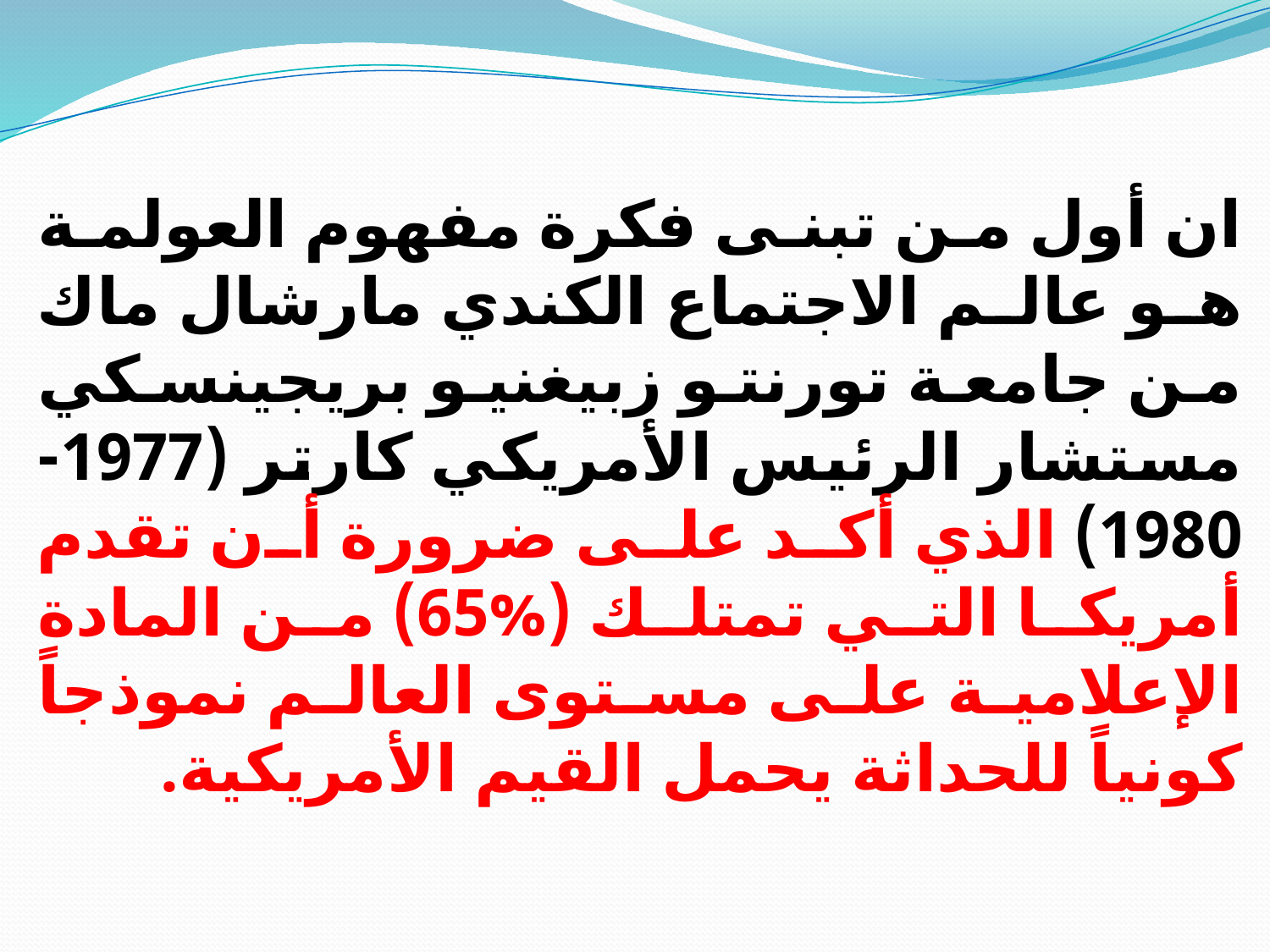

ان أول من تبنى فكرة مفهوم العولمة هو عالم الاجتماع الكندي مارشال ماك من جامعة تورنتو زبيغنيو بريجينسكي مستشار الرئيس الأمريكي كارتر (1977-1980) الذي أكد على ضرورة أن تقدم أمريكا التي تمتلك (%65) من المادة الإعلامية على مستوى العالم نموذجاً كونياً للحداثة يحمل القيم الأمريكية.